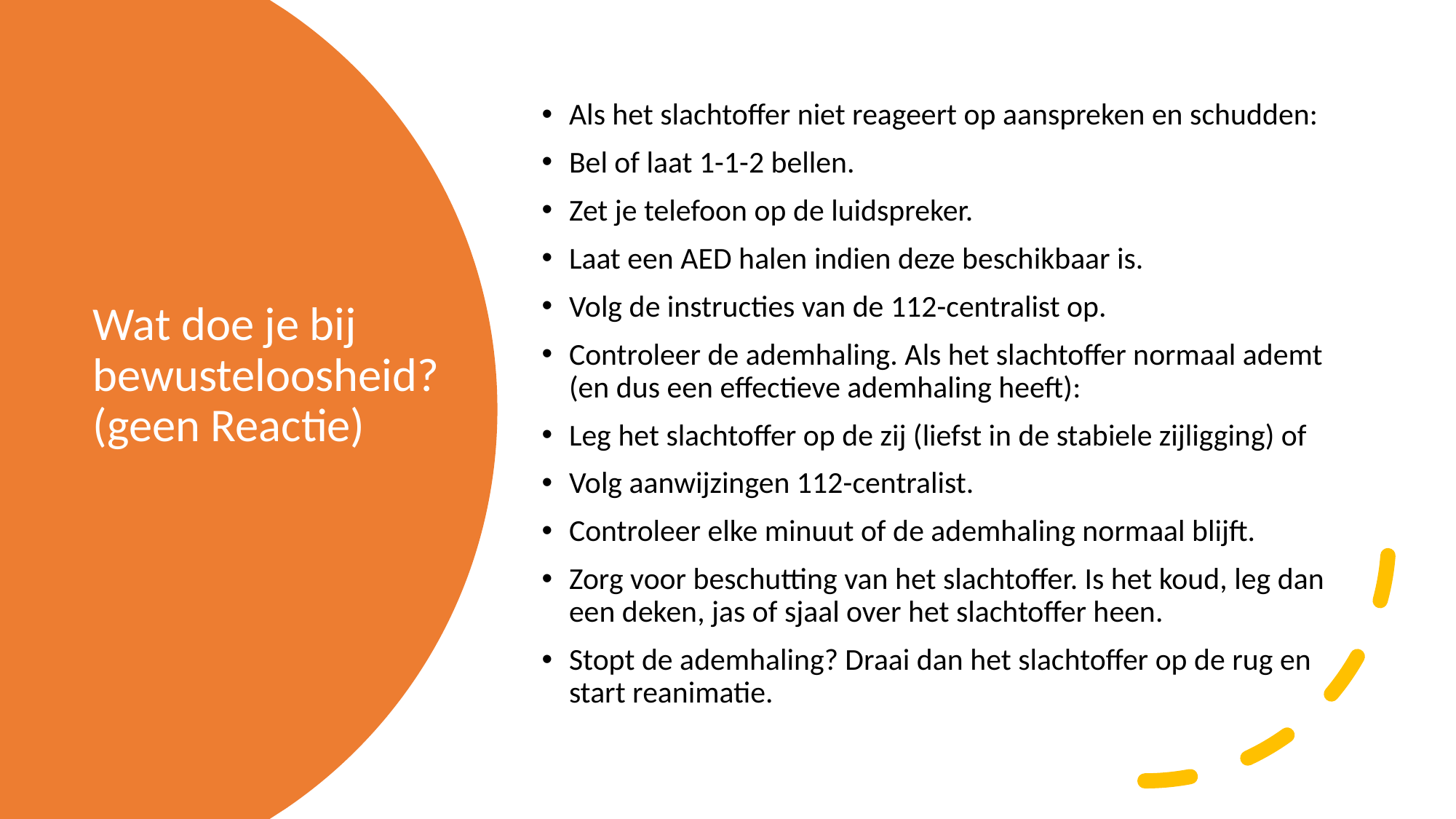

Als het slachtoffer niet reageert op aanspreken en schudden:
Bel of laat 1-1-2 bellen.
Zet je telefoon op de luidspreker.
Laat een AED halen indien deze beschikbaar is.
Volg de instructies van de 112-centralist op.
Controleer de ademhaling. Als het slachtoffer normaal ademt (en dus een effectieve ademhaling heeft):
Leg het slachtoffer op de zij (liefst in de stabiele zijligging) of
Volg aanwijzingen 112-centralist.
Controleer elke minuut of de ademhaling normaal blijft.
Zorg voor beschutting van het slachtoffer. Is het koud, leg dan een deken, jas of sjaal over het slachtoffer heen.
Stopt de ademhaling? Draai dan het slachtoffer op de rug en start reanimatie.
# Wat doe je bij bewusteloosheid? (geen Reactie)